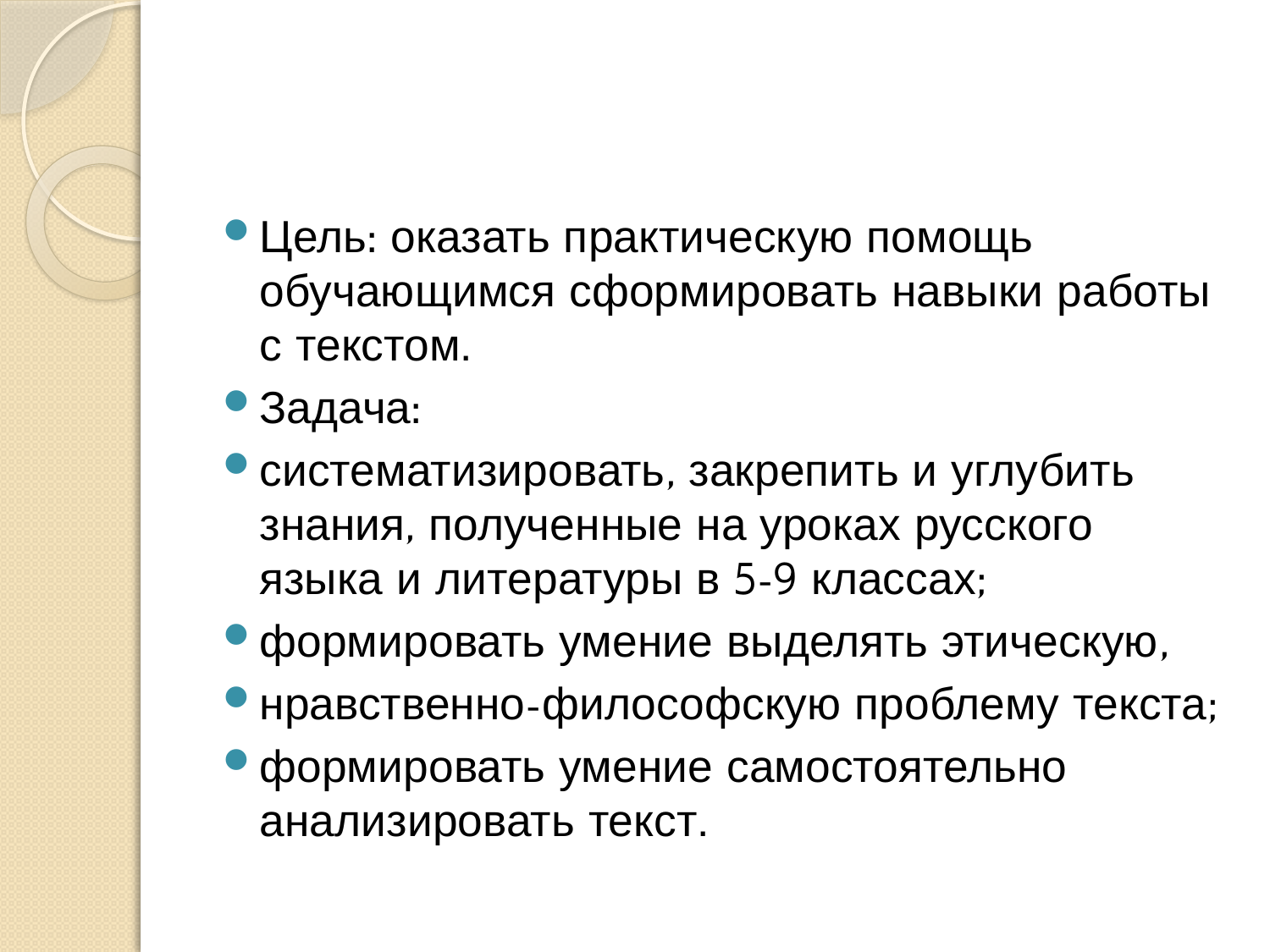

#
Цель: оказать практическую помощь обучающимся сформировать навыки работы с текстом.
Задача:
систематизировать, закрепить и углубить знания, полученные на уроках русского языка и литературы в 5-9 классах;
формировать умение выделять этическую,
нравственно-философскую проблему текста;
формировать умение самостоятельно анализировать текст.